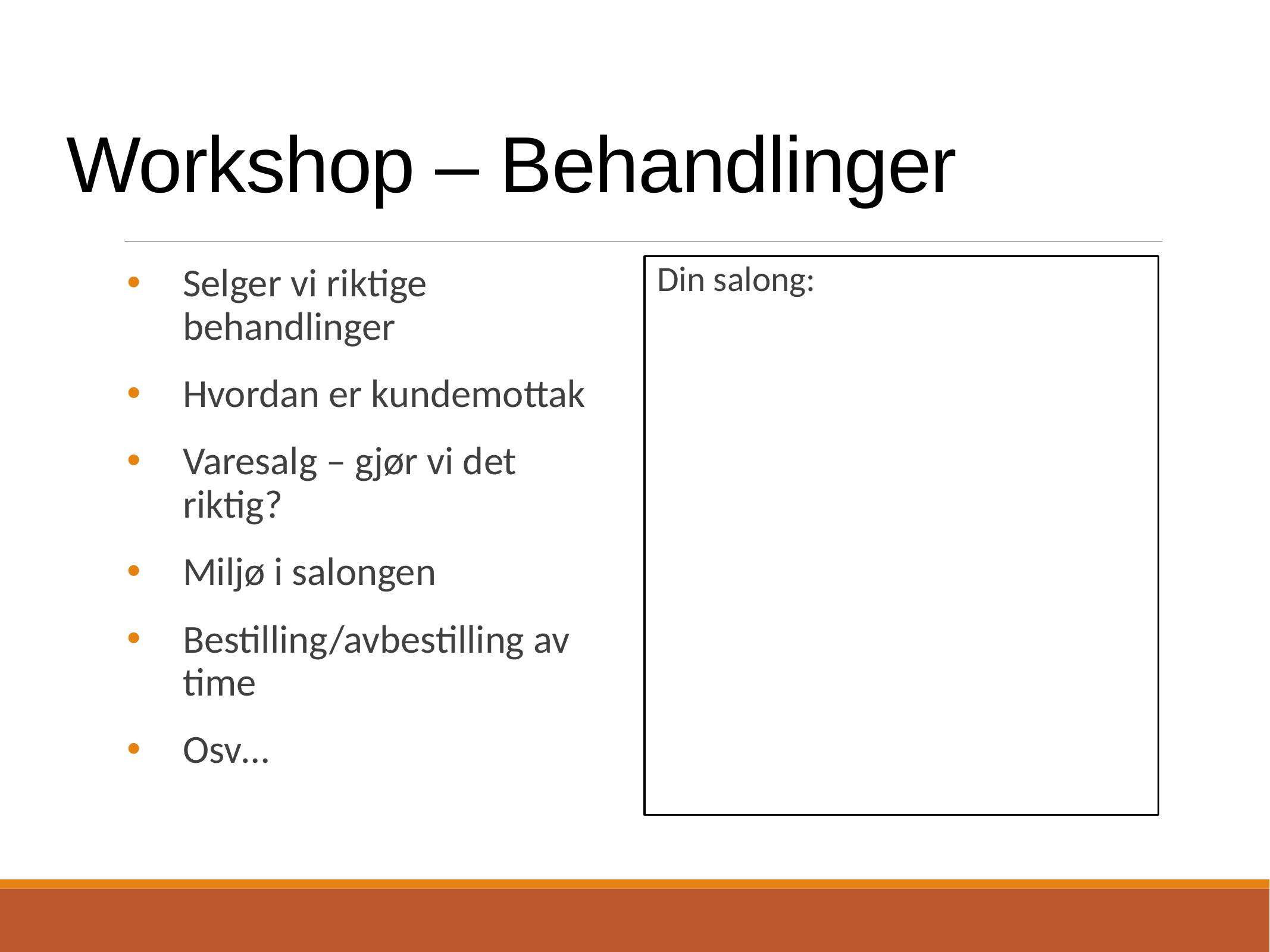

# Workshop – Behandlinger
Selger vi riktige behandlinger
Hvordan er kundemottak
Varesalg – gjør vi det riktig?
Miljø i salongen
Bestilling/avbestilling av time
Osv…

Din salong: